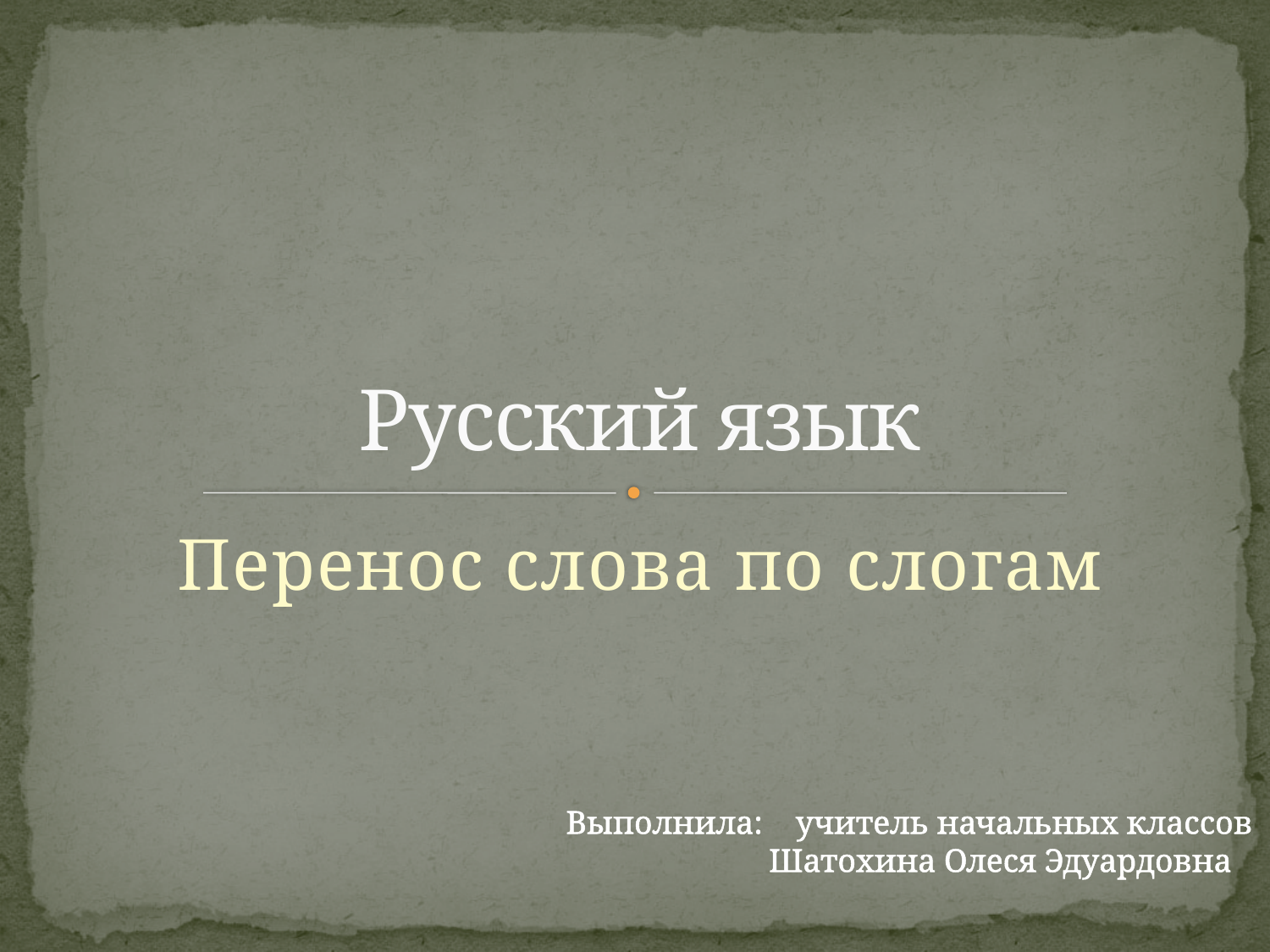

# Русский язык
Перенос слова по слогам
Выполнила:    учитель начальных классов
                      Шатохина Олеся Эдуардовна